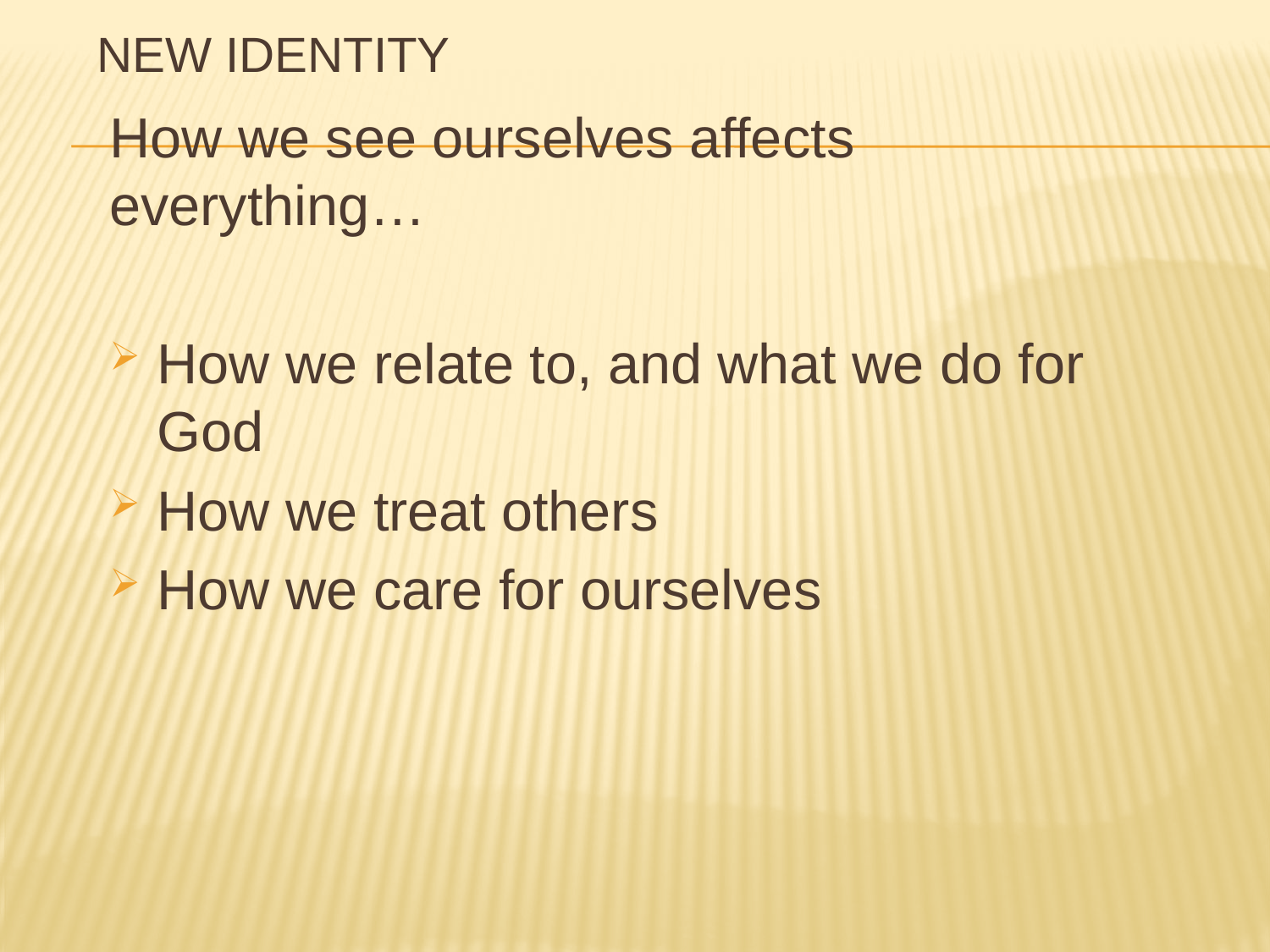

# New Identity
How we see ourselves affects everything…

How we relate to, and what we do for God
How we treat others
How we care for ourselves